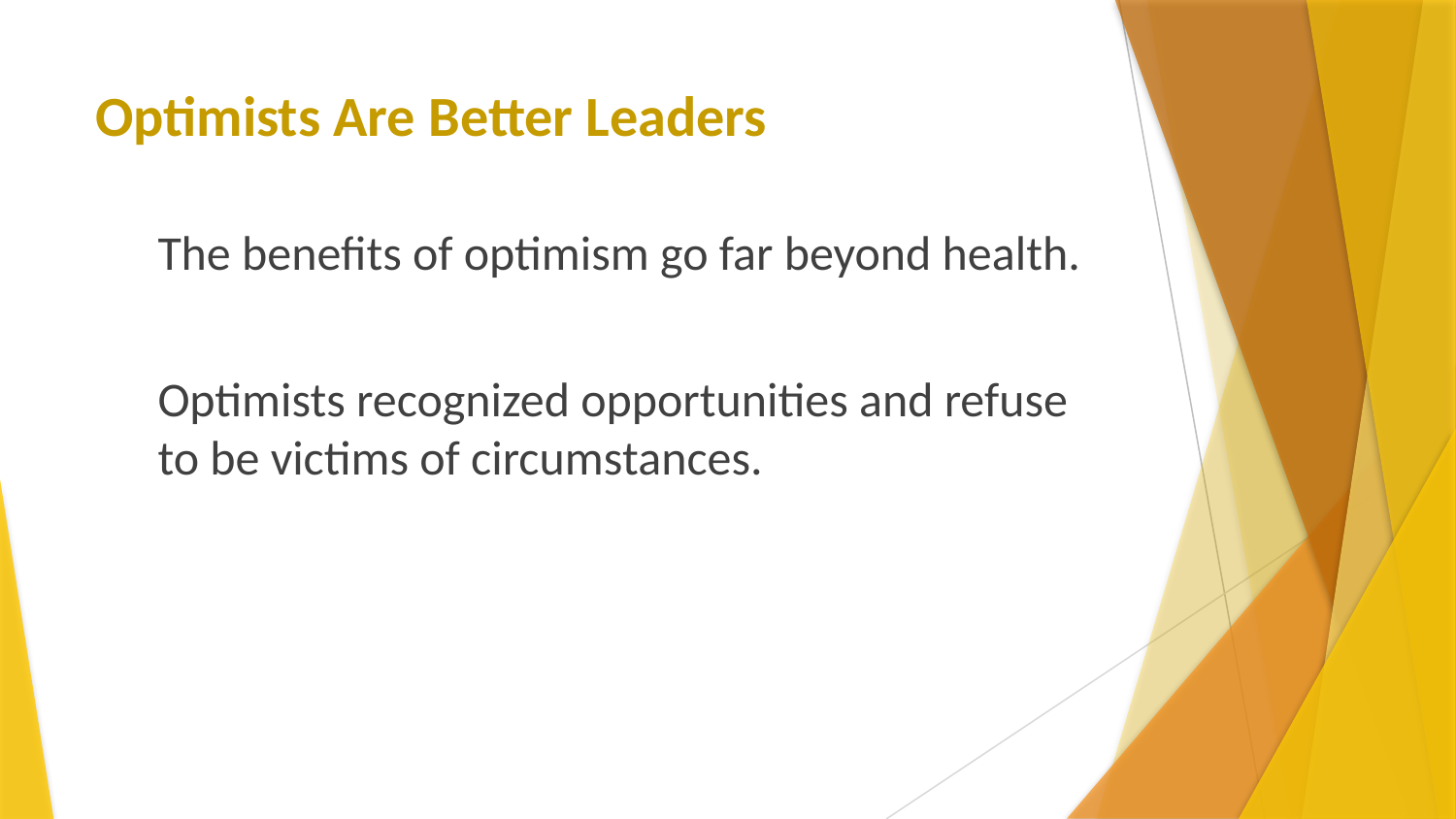

# Optimists Are Better Leaders
The benefits of optimism go far beyond health.

Optimists recognized opportunities and refuse to be victims of circumstances.